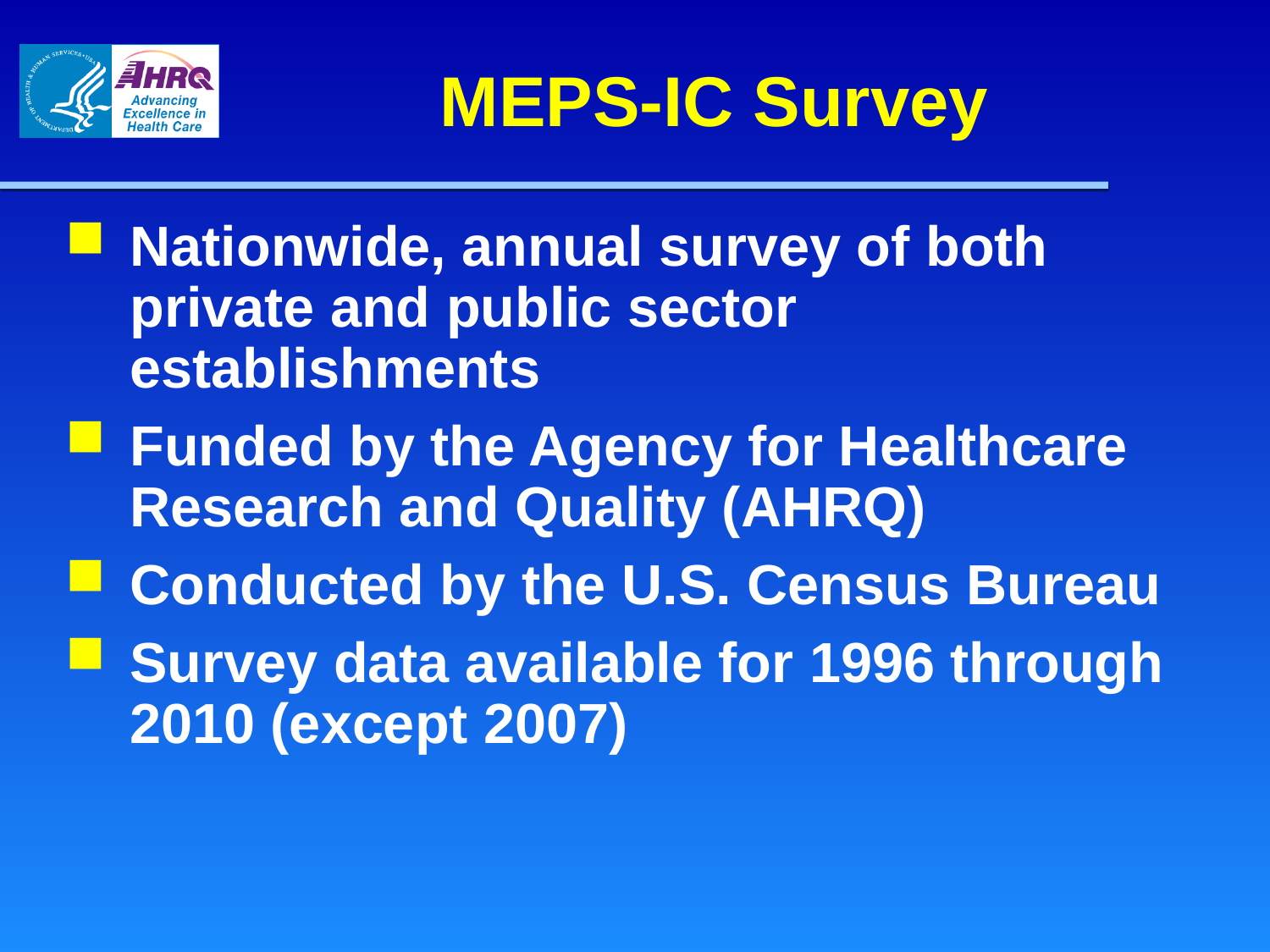

# MEPS-IC Survey
Nationwide, annual survey of both private and public sector establishments
Funded by the Agency for Healthcare Research and Quality (AHRQ)
Conducted by the U.S. Census Bureau
Survey data available for 1996 through 2010 (except 2007)